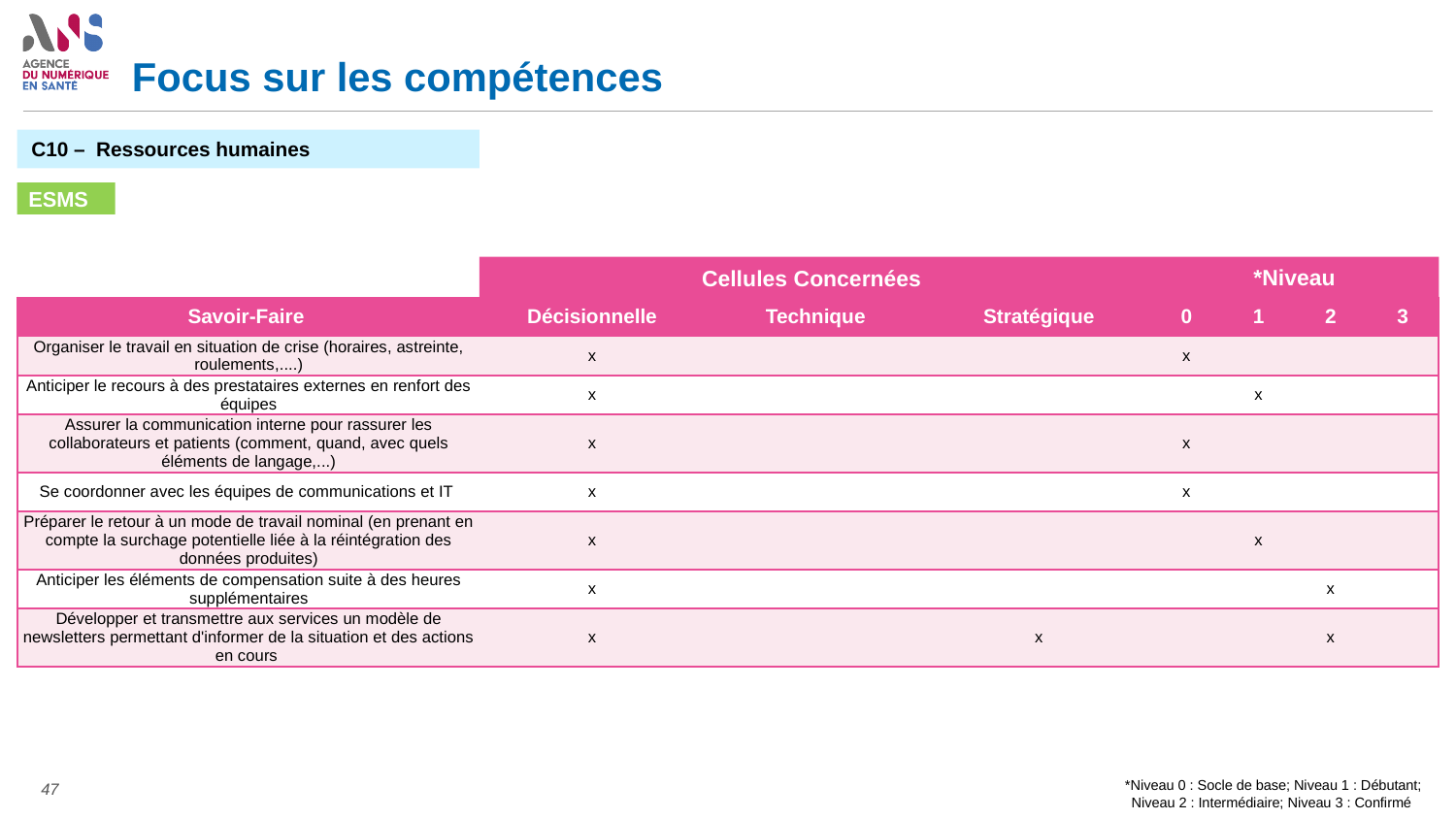

# Focus sur les compétences
C10 –  Ressources humaines
ESMS
Cellules Concernées
*Niveau
| Savoir-Faire | Décisionnelle | Technique | Stratégique | 0 | 1 | 2 | 3 |
| --- | --- | --- | --- | --- | --- | --- | --- |
| Organiser le travail en situation de crise (horaires, astreinte, roulements,....) | x |  |  | x |  |  |  |
| Anticiper le recours à des prestataires externes en renfort des équipes | x |  |  |  | x |  |  |
| Assurer la communication interne pour rassurer les collaborateurs et patients (comment, quand, avec quels éléments de langage,...) | x |  |  | x |  |  |  |
| Se coordonner avec les équipes de communications et IT | x |  |  | x |  |  |  |
| Préparer le retour à un mode de travail nominal (en prenant en compte la surchage potentielle liée à la réintégration des données produites) | x |  |  |  | x |  |  |
| Anticiper les éléments de compensation suite à des heures supplémentaires | x |  |  |  |  | x |  |
| Développer et transmettre aux services un modèle de newsletters permettant d'informer de la situation et des actions en cours | x |  | x |  |  | x |  |
*Niveau 0 : Socle de base; Niveau 1 : Débutant; Niveau 2 : Intermédiaire; Niveau 3 : Confirmé
47